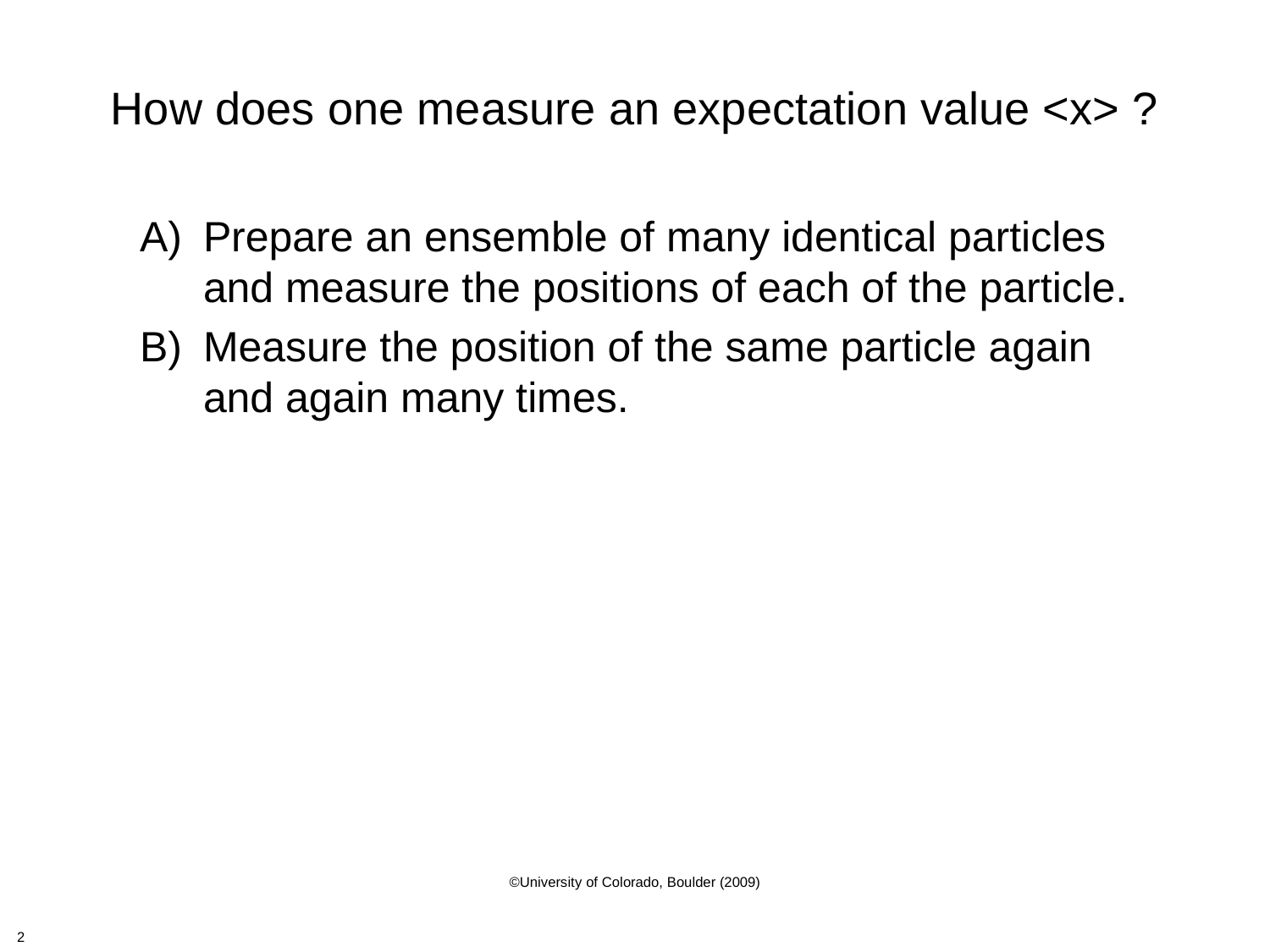

How does one measure an expectation value <x> ?
Prepare an ensemble of many identical particles and measure the positions of each of the particle.
Measure the position of the same particle again and again many times.

©University of Colorado, Boulder (2009)

2